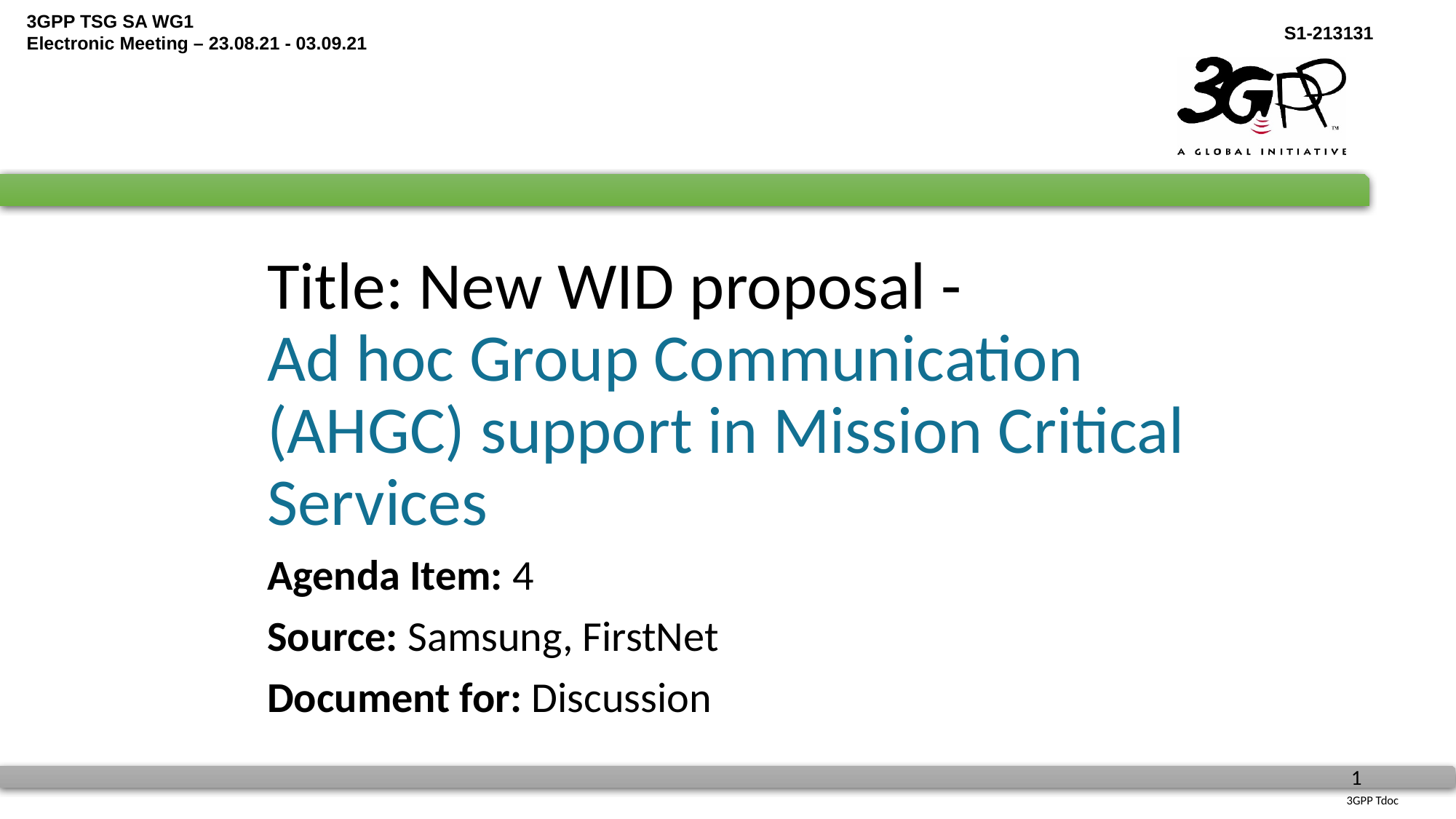

# Title: New WID proposal - Ad hoc Group Communication (AHGC) support in Mission Critical Services
Agenda Item: 4
Source: Samsung, FirstNet
Document for: Discussion